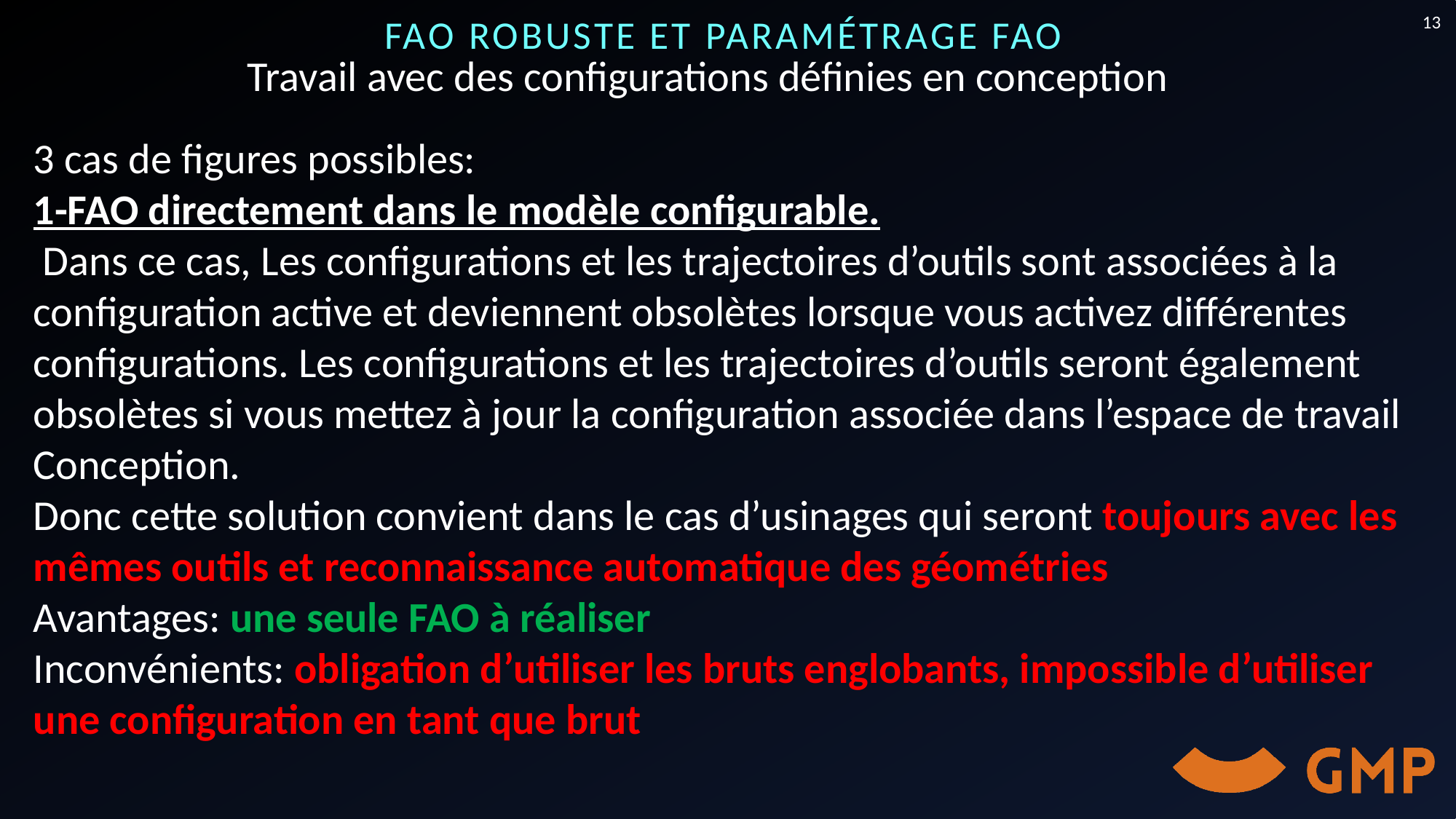

13
FAO robuste et paramétrage FAO
Travail avec des configurations définies en conception
3 cas de figures possibles:
1-FAO directement dans le modèle configurable.
 Dans ce cas, Les configurations et les trajectoires d’outils sont associées à la configuration active et deviennent obsolètes lorsque vous activez différentes configurations. Les configurations et les trajectoires d’outils seront également obsolètes si vous mettez à jour la configuration associée dans l’espace de travail Conception.
Donc cette solution convient dans le cas d’usinages qui seront toujours avec les mêmes outils et reconnaissance automatique des géométries
Avantages: une seule FAO à réaliser
Inconvénients: obligation d’utiliser les bruts englobants, impossible d’utiliser une configuration en tant que brut